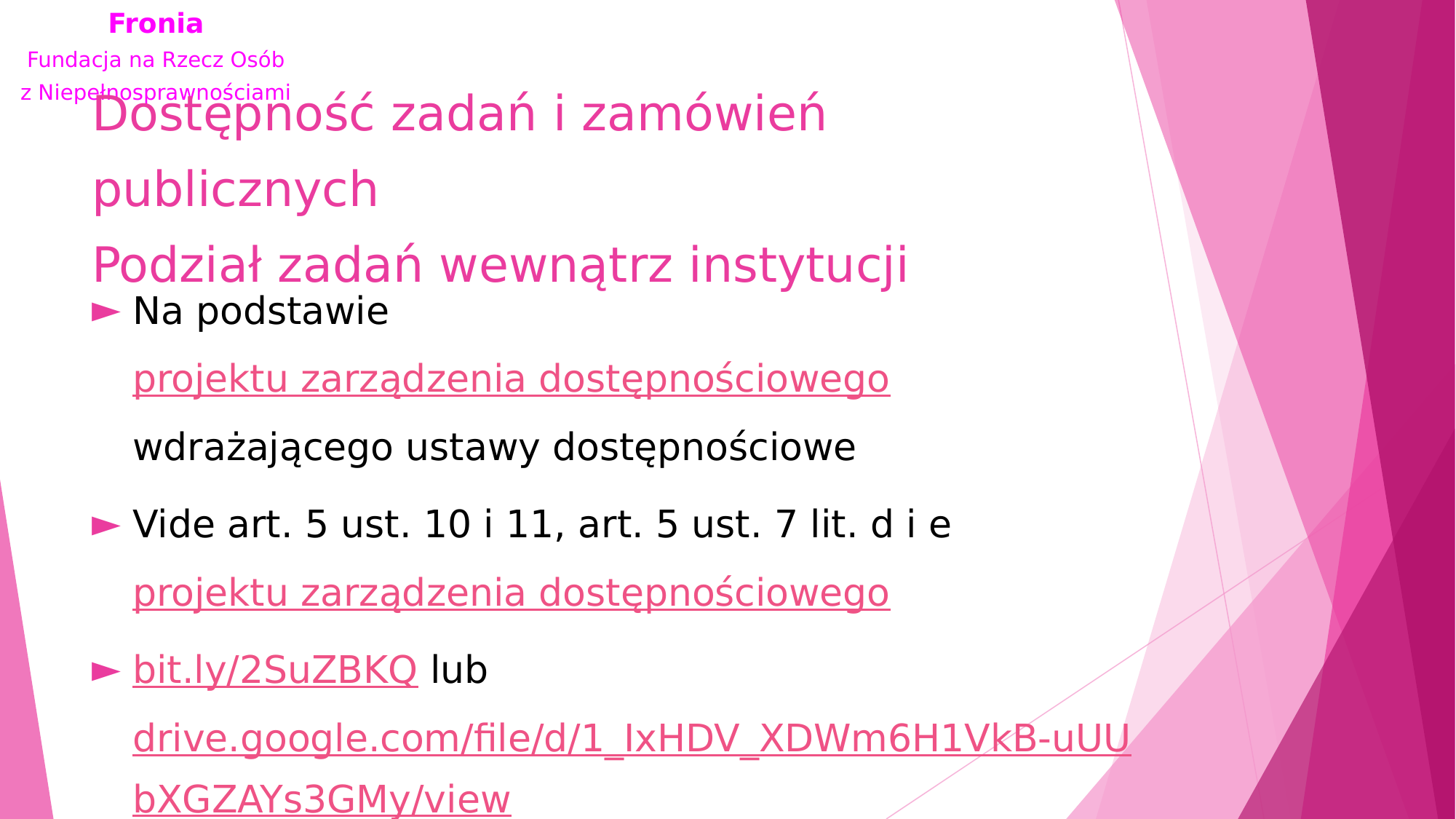

# Dostępność zadań i zamówień publicznych Podział zadań wewnątrz instytucji
Na podstawie projektu zarządzenia dostępnościowego wdrażającego ustawy dostępnościowe
Vide art. 5 ust. 10 i 11, art. 5 ust. 7 lit. d i e projektu zarządzenia dostępnościowego
bit.ly/2SuZBKQ lub drive.google.com/file/d/1_IxHDV_XDWm6H1VkB-uUUbXGZAYs3GMy/view